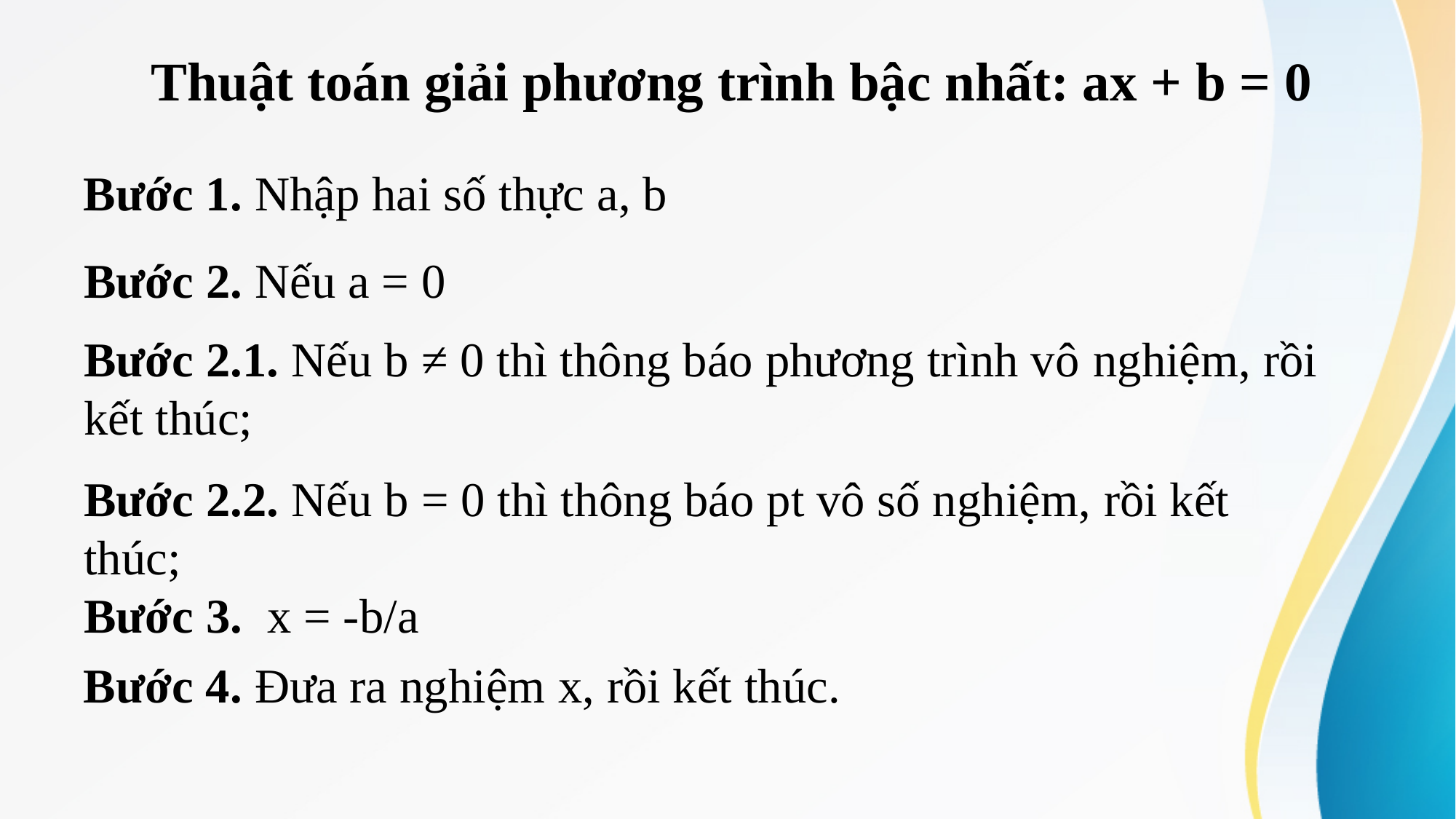

Thuật toán giải phương trình bậc nhất: ax + b = 0
Bước 1. Nhập hai số thực a, b
Bước 2. Nếu a = 0
Bước 2.1. Nếu b ≠ 0 thì thông báo phương trình vô nghiệm, rồi kết thúc;
Bước 2.2. Nếu b = 0 thì thông báo pt vô số nghiệm, rồi kết thúc;
Bước 3.  x = -b/a
Bước 4. Đưa ra nghiệm x, rồi kết thúc.